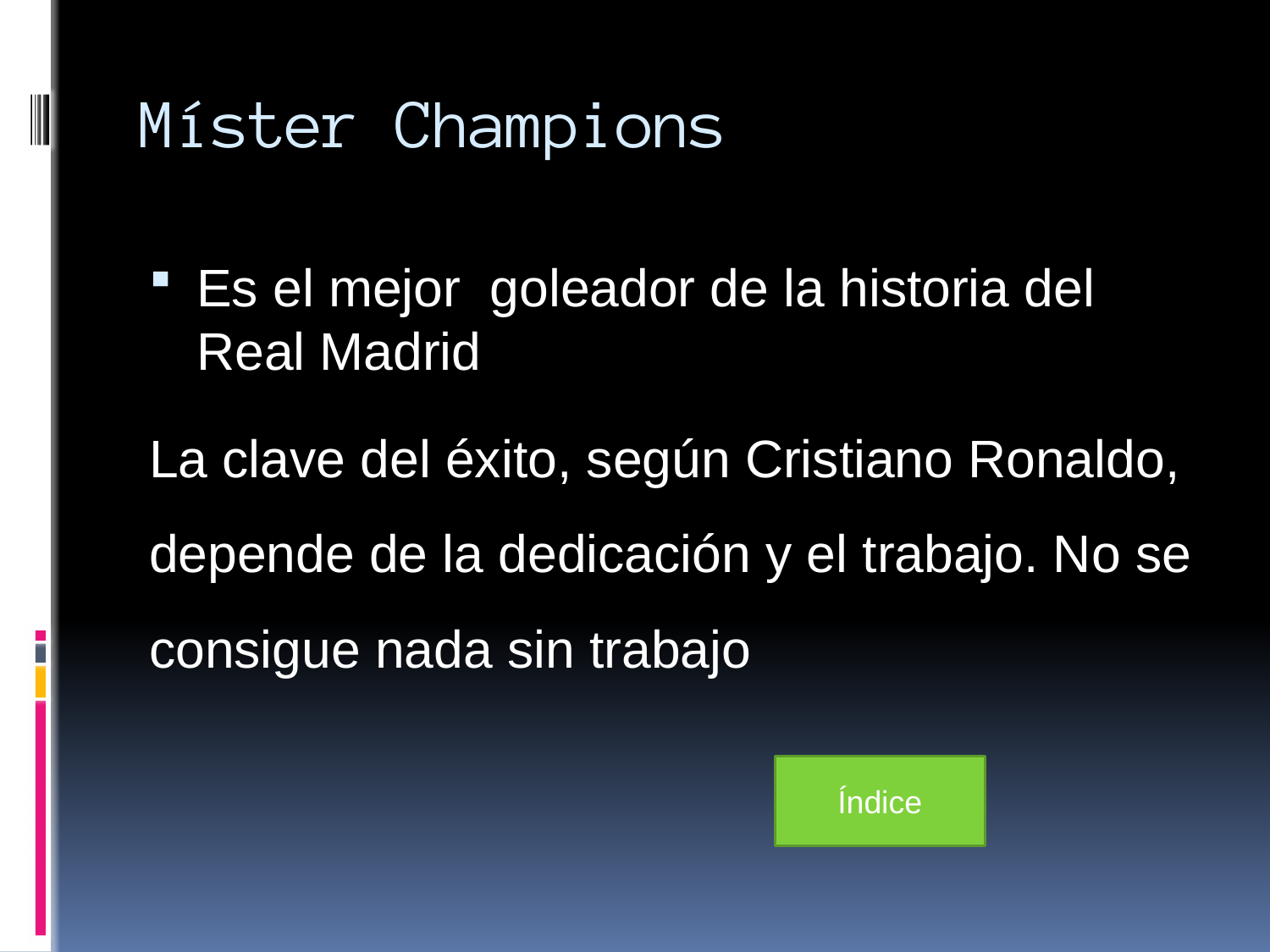

# Míster Champions
Es el mejor  goleador de la historia del Real Madrid
La clave del éxito, según Cristiano Ronaldo, depende de la dedicación y el trabajo. No se consigue nada sin trabajo
Índice